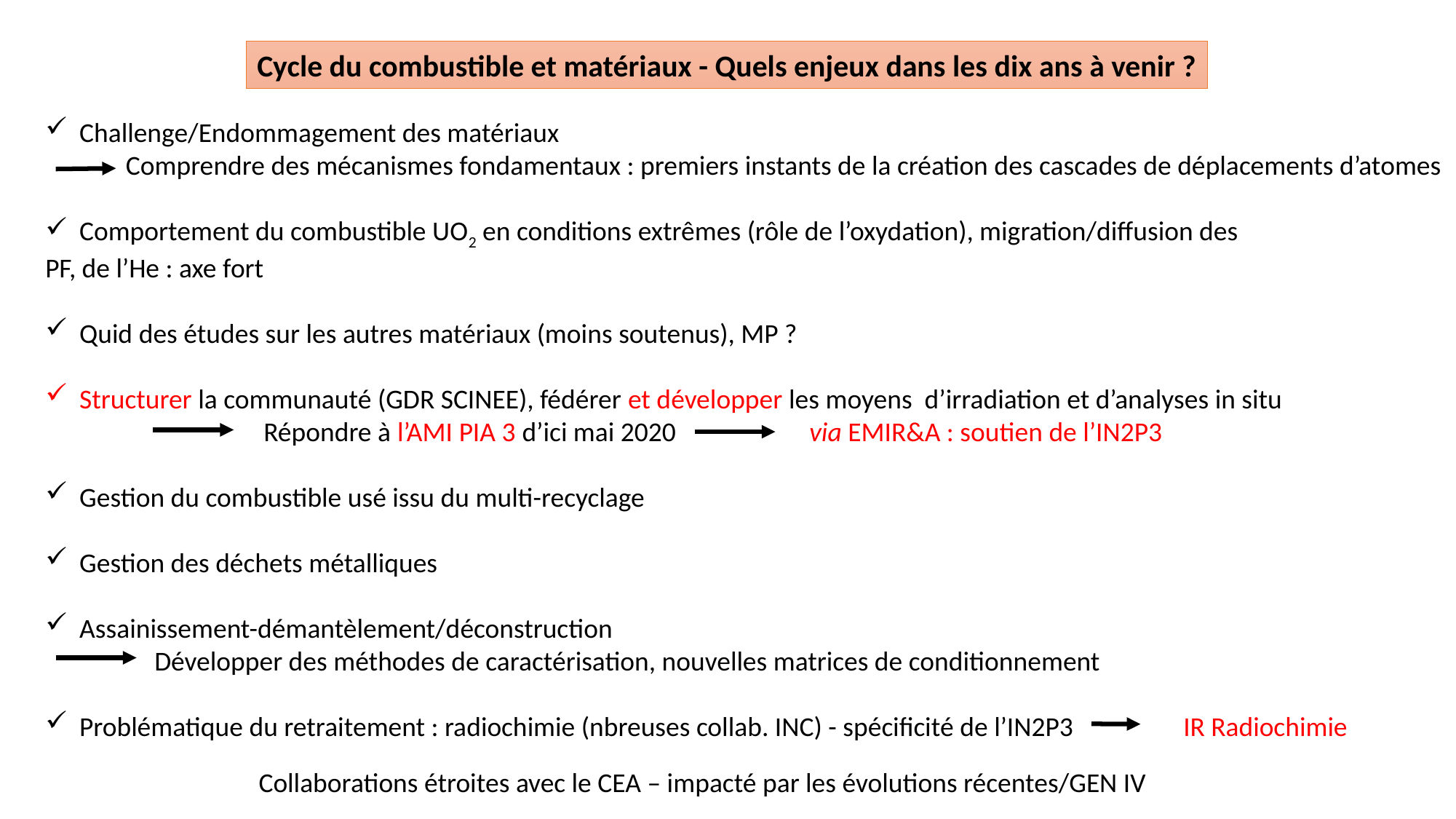

Cycle du combustible et matériaux - Quels enjeux dans les dix ans à venir ?
Challenge/Endommagement des matériaux
             Comprendre des mécanismes fondamentaux : premiers instants de la création des cascades de déplacements d’atomes

Comportement du combustible UO2 en conditions extrêmes (rôle de l’oxydation), migration/diffusion des
PF, de l’He : axe fort

Quid des études sur les autres matériaux (moins soutenus), MP ?

Structurer la communauté (GDR SCINEE), fédérer et développer les moyens  d’irradiation et d’analyses in situ
		Répondre à l’AMI PIA 3 d’ici mai 2020 		via EMIR&A : soutien de l’IN2P3

Gestion du combustible usé issu du multi-recyclage

Gestion des déchets métalliques

Assainissement-démantèlement/déconstruction
	Développer des méthodes de caractérisation, nouvelles matrices de conditionnement

Problématique du retraitement : radiochimie (nbreuses collab. INC) - spécificité de l’IN2P3	  IR Radiochimie
Collaborations étroites avec le CEA – impacté par les évolutions récentes/GEN IV